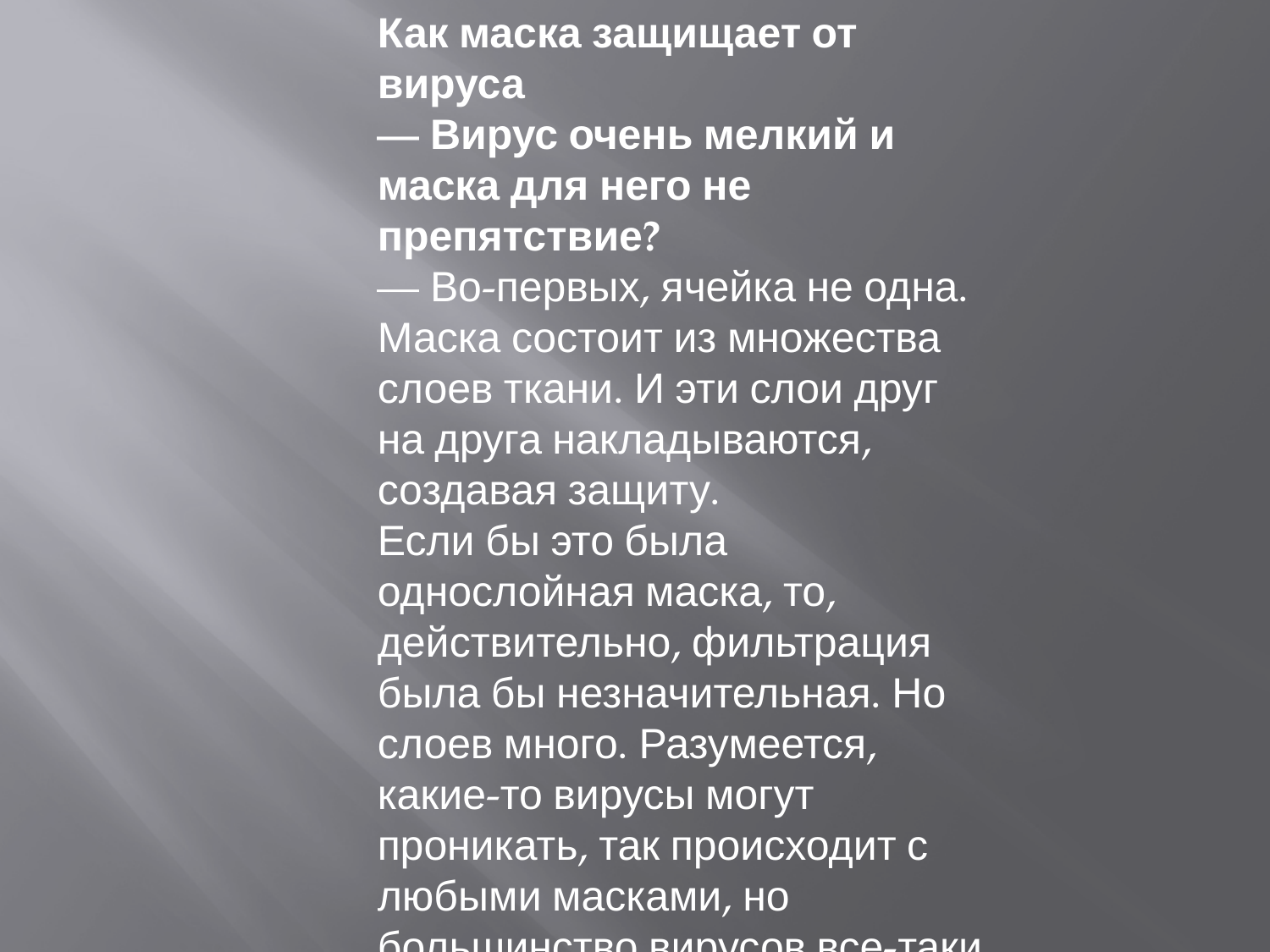

Как маска защищает от вируса
— Вирус очень мелкий и маска для него не препятствие?
— Во-первых, ячейка не одна. Маска состоит из множества слоев ткани. И эти слои друг на друга накладываются, создавая защиту.
Если бы это была однослойная маска, то, действительно, фильтрация была бы незначительная. Но слоев много. Разумеется, какие-то вирусы могут проникать, так происходит с любыми масками, но большинство вирусов все-таки остается на маске. Это дешевый и простой способ снизить инфицирование окружающих людей.